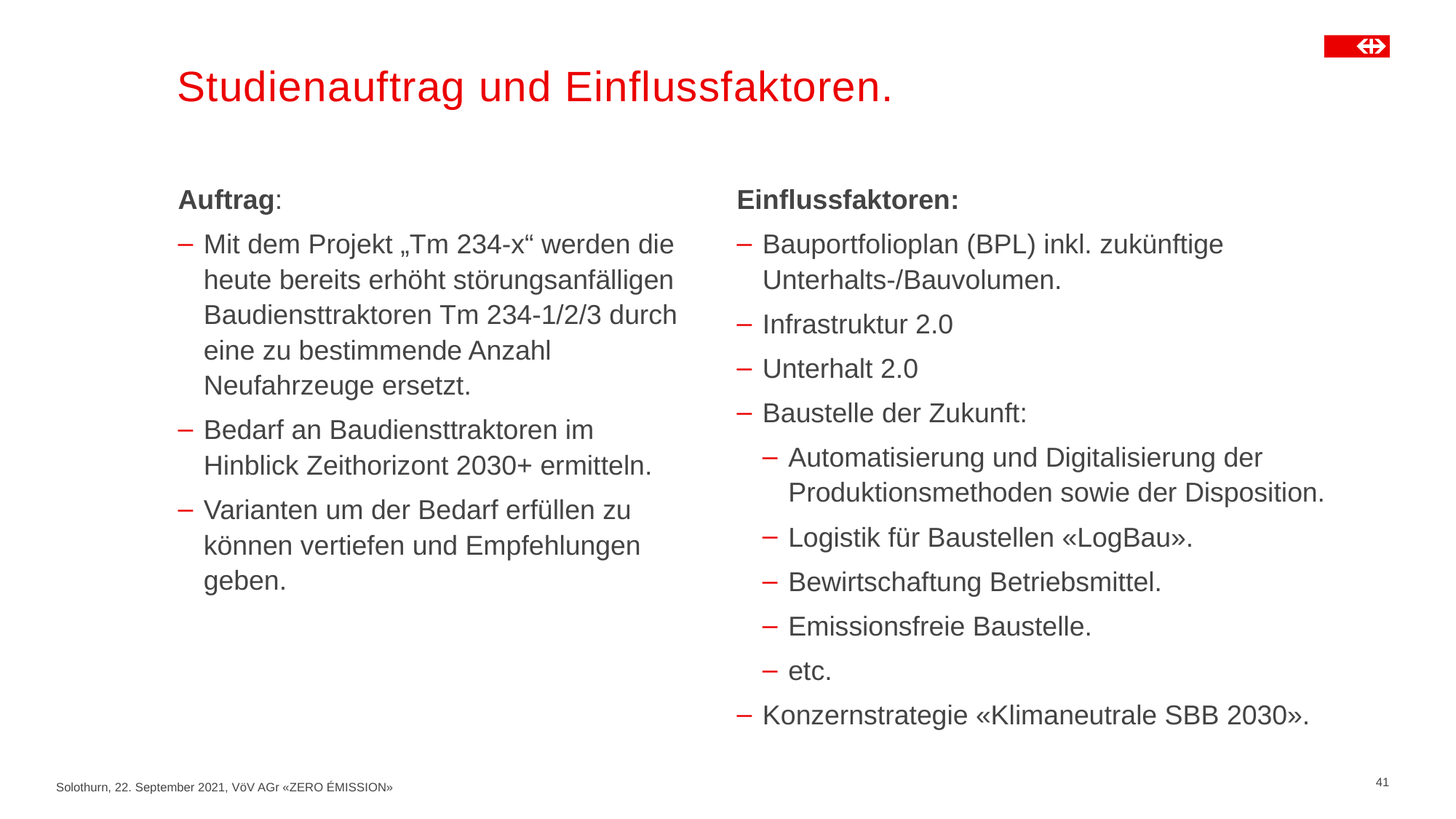

# Studienauftrag und Einflussfaktoren.
Einflussfaktoren:
Bauportfolioplan (BPL) inkl. zukünftige Unterhalts-/Bauvolumen.
Infrastruktur 2.0
Unterhalt 2.0
Baustelle der Zukunft:
Automatisierung und Digitalisierung der Produktionsmethoden sowie der Disposition.
Logistik für Baustellen «LogBau».
Bewirtschaftung Betriebsmittel.
Emissionsfreie Baustelle.
etc.
Konzernstrategie «Klimaneutrale SBB 2030».
Auftrag:
Mit dem Projekt „Tm 234-x“ werden die heute bereits erhöht störungsanfälligen Baudiensttraktoren Tm 234-1/2/3 durch eine zu bestimmende Anzahl Neufahrzeuge ersetzt.
Bedarf an Baudiensttraktoren im Hinblick Zeithorizont 2030+ ermitteln.
Varianten um der Bedarf erfüllen zu können vertiefen und Empfehlungen geben.
Solothurn, 22. September 2021, VöV AGr «ZERO ÉMISSION»
41